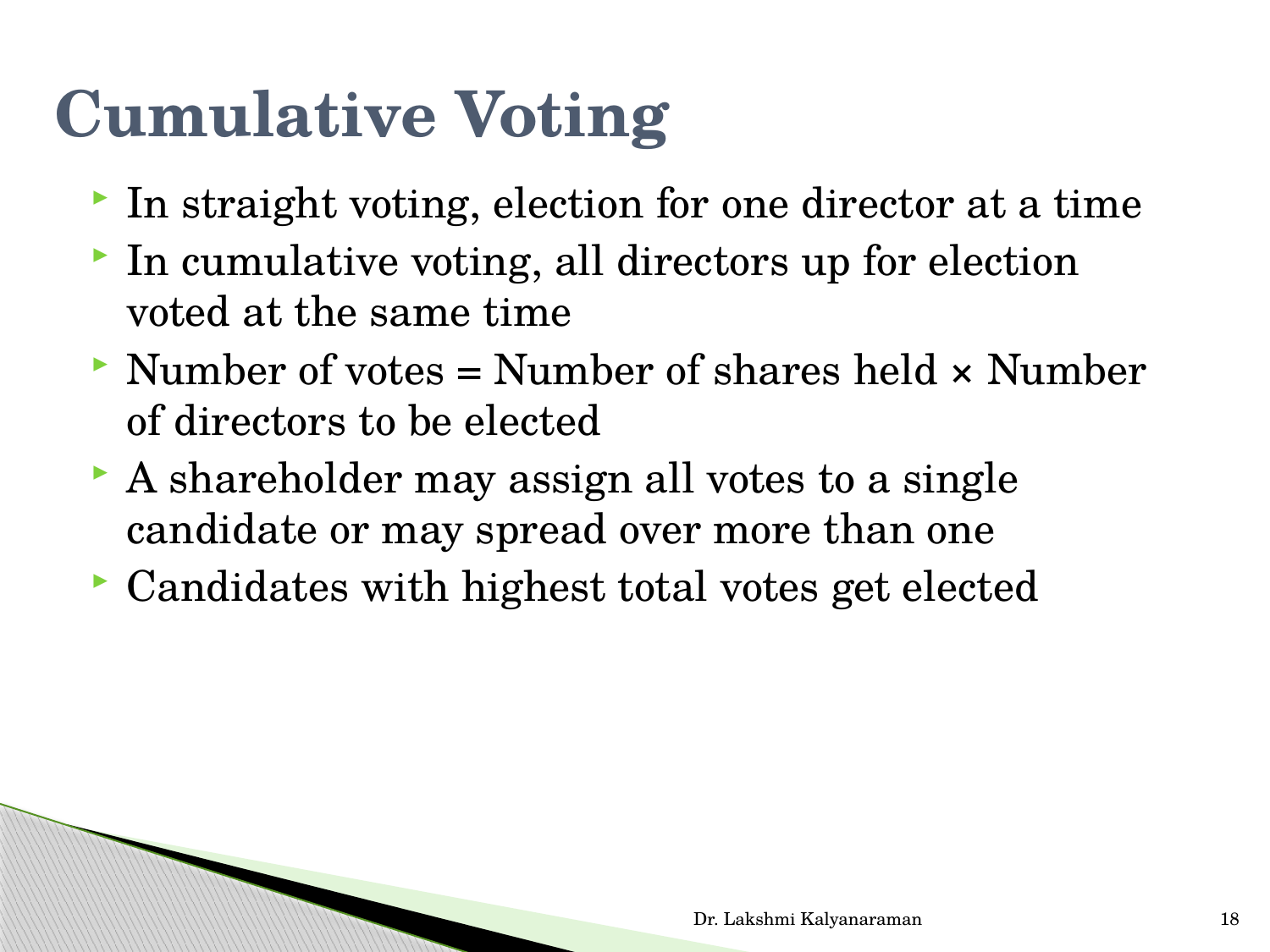

# Cumulative Voting
In straight voting, election for one director at a time
In cumulative voting, all directors up for election voted at the same time
Number of votes = Number of shares held × Number of directors to be elected
A shareholder may assign all votes to a single candidate or may spread over more than one
Candidates with highest total votes get elected

Dr. Lakshmi Kalyanaraman
18